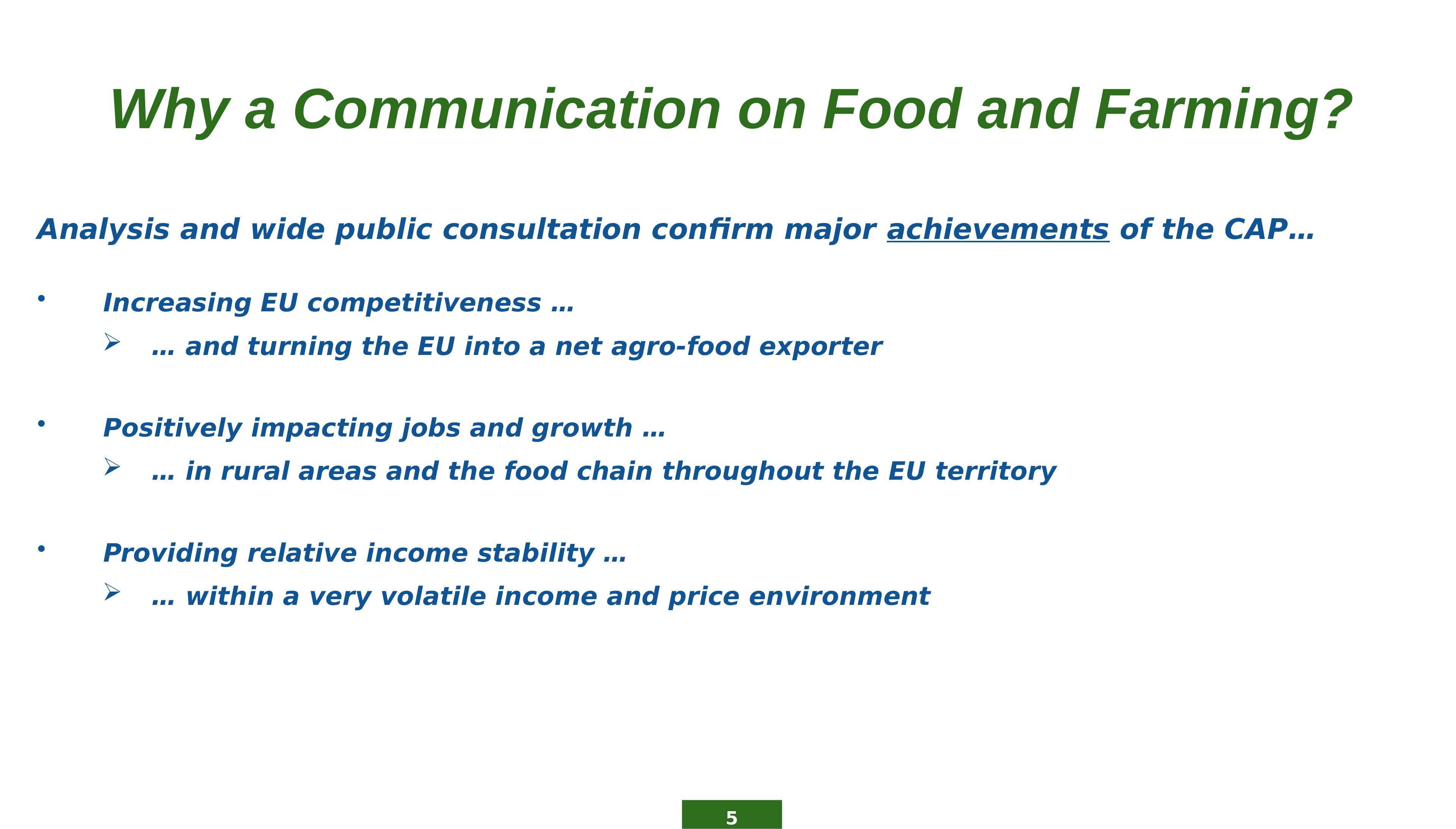

# Why a Communication on Food and Farming?

Analysis and wide public consultation confirm major achievements of the CAP…

Increasing EU competitiveness …

… and turning the EU into a net agro-food exporter

Positively impacting jobs and growth …

… in rural areas and the food chain throughout the EU territory

Providing relative income stability …

… within a very volatile income and price environment
5
5